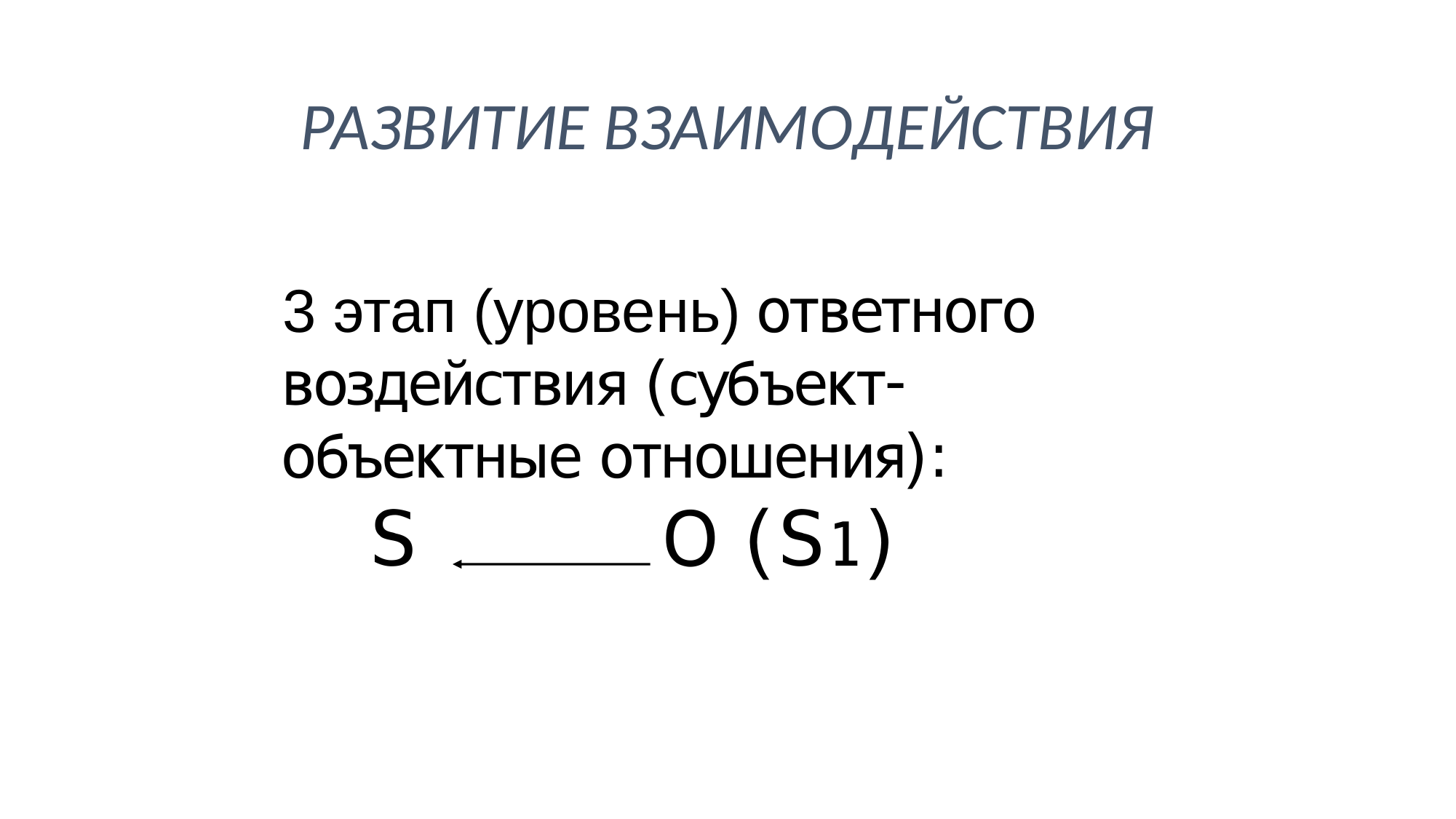

# РАЗВИТИЕ ВЗАИМОДЕЙСТВИЯ
3 этап (уровень) ответного воздействия (субъект-объектные отношения):
    S           O (S1)